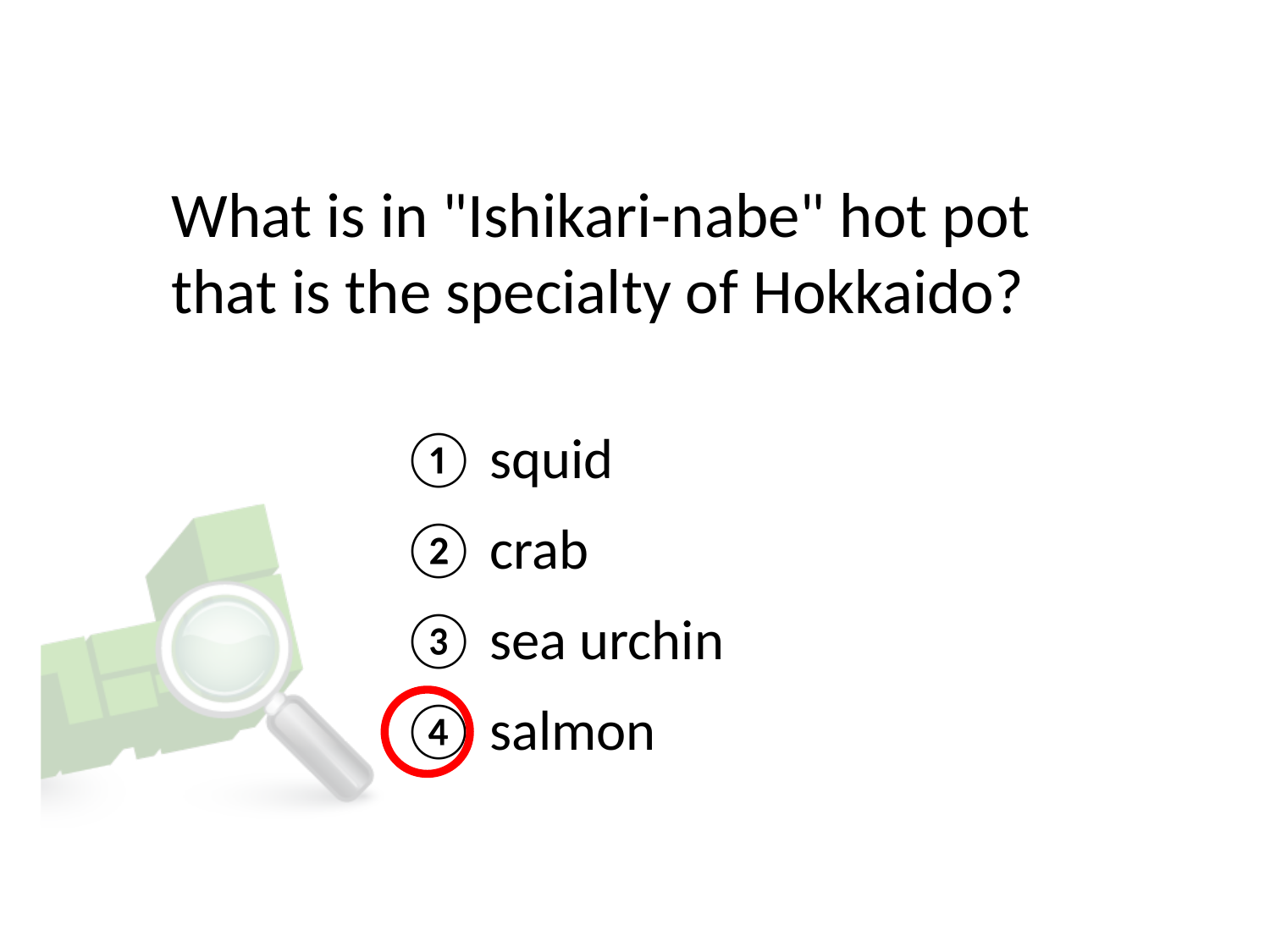

# What is in "Ishikari-nabe" hot pot that is the specialty of Hokkaido?
① squid
② crab
③ sea urchin
④ salmon